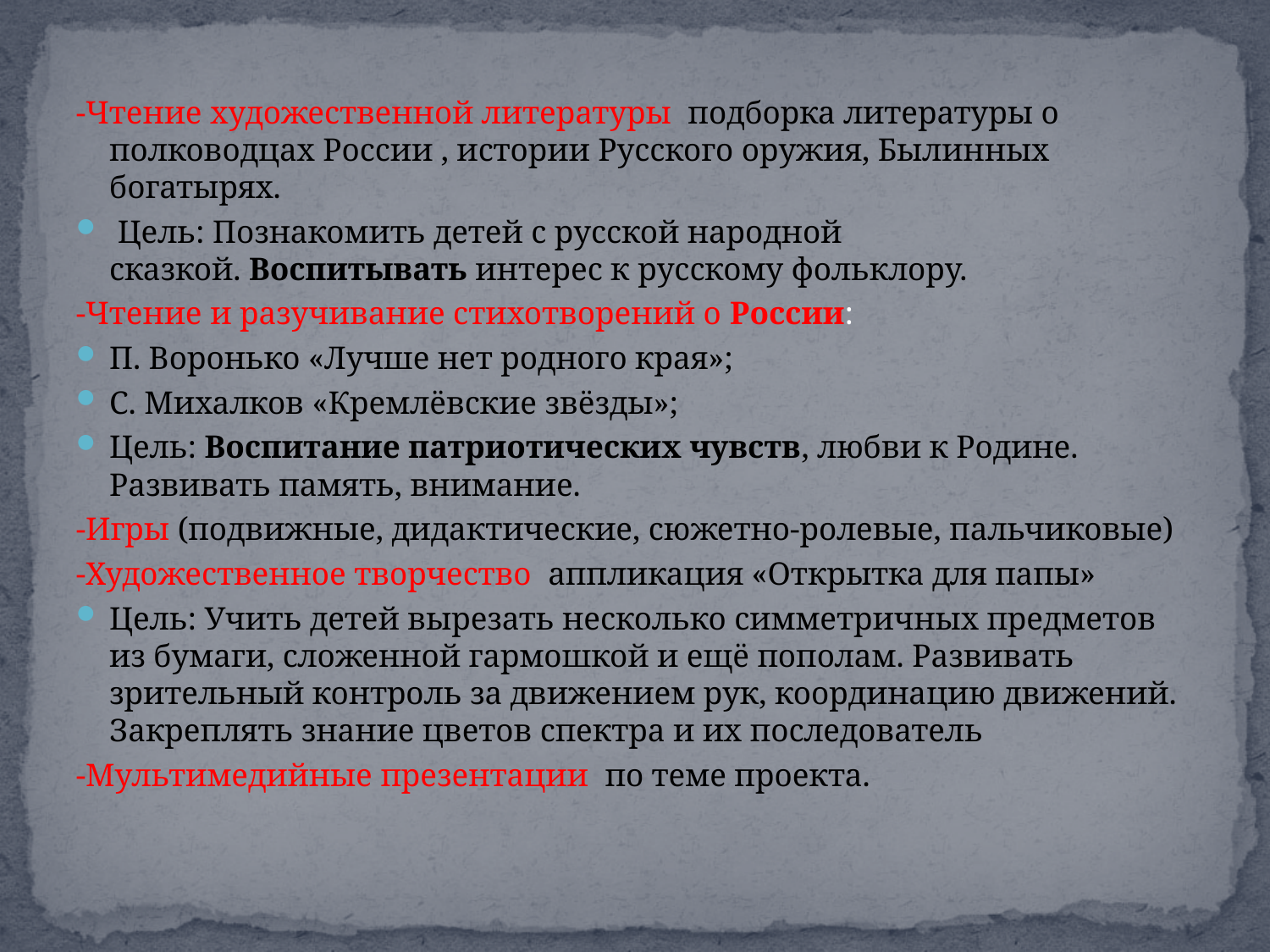

-Чтение художественной литературы  подборка литературы о полководцах России , истории Русского оружия, Былинных богатырях.
 Цель: Познакомить детей с русской народной сказкой. Воспитывать интерес к русскому фольклору.
-Чтение и разучивание стихотворений о России:
П. Воронько «Лучше нет родного края»;
С. Михалков «Кремлёвские звёзды»;
Цель: Воспитание патриотических чувств, любви к Родине. Развивать память, внимание.
-Игры (подвижные, дидактические, сюжетно-ролевые, пальчиковые)
-Художественное творчество  аппликация «Открытка для папы»
Цель: Учить детей вырезать несколько симметричных предметов из бумаги, сложенной гармошкой и ещё пополам. Развивать зрительный контроль за движением рук, координацию движений. Закреплять знание цветов спектра и их последователь
-Мультимедийные презентации  по теме проекта.